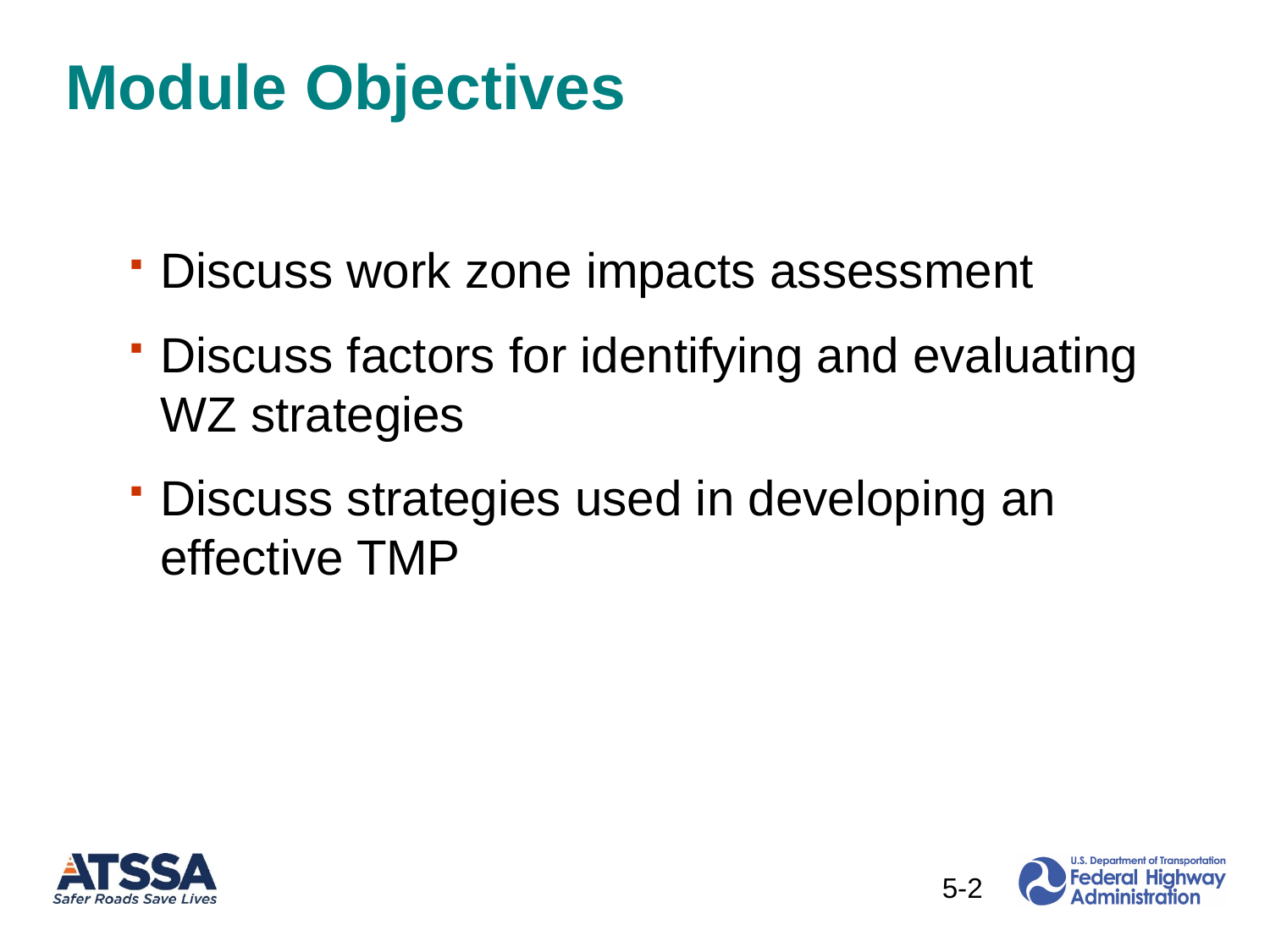

# Module Objectives
Discuss work zone impacts assessment
Discuss factors for identifying and evaluating WZ strategies
Discuss strategies used in developing an effective TMP